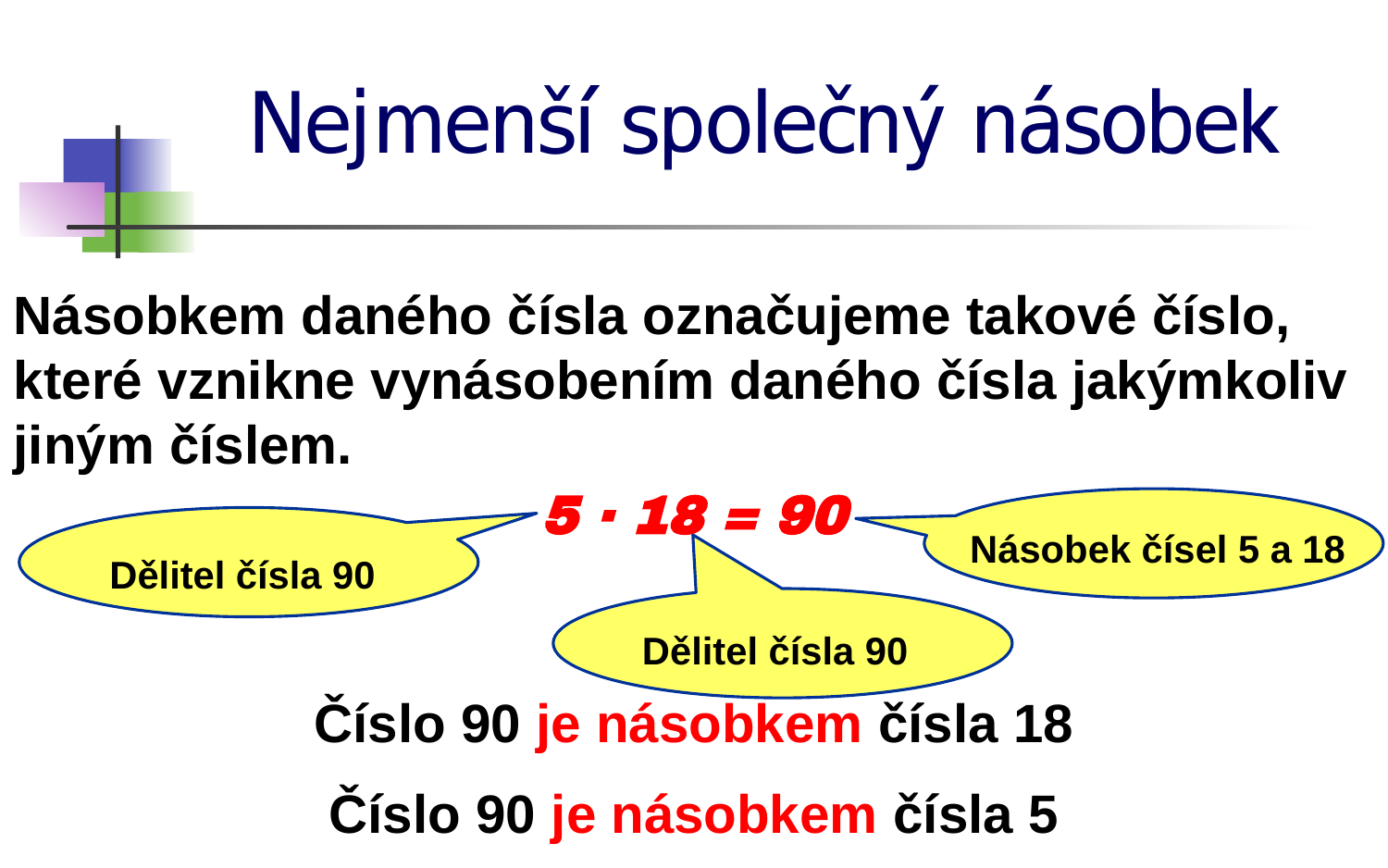

# Nejmenší společný násobek
Násobkem daného čísla označujeme takové číslo, které vznikne vynásobením daného čísla jakýmkoliv jiným číslem.
5 ∙ 18 = 90

Násobek čísel 5 a 18
Dělitel čísla 90

Dělitel čísla 90
Číslo 90 je násobkem čísla 18
Číslo 90 je násobkem čísla 5